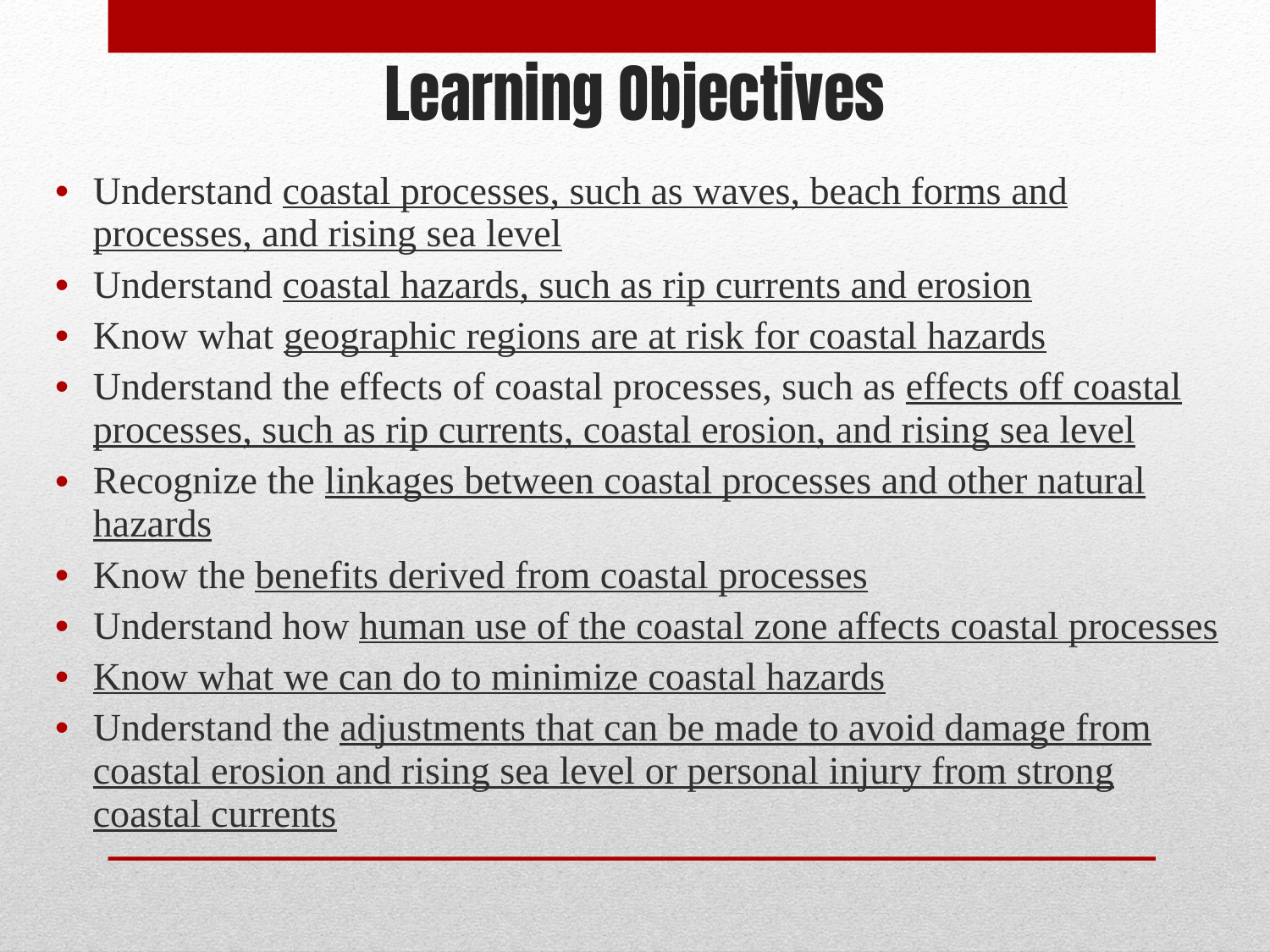

Learning Objectives
Understand coastal processes, such as waves, beach forms and processes, and rising sea level
Understand coastal hazards, such as rip currents and erosion
Know what geographic regions are at risk for coastal hazards
Understand the effects of coastal processes, such as effects off coastal processes, such as rip currents, coastal erosion, and rising sea level
Recognize the linkages between coastal processes and other natural hazards
Know the benefits derived from coastal processes
Understand how human use of the coastal zone affects coastal processes
Know what we can do to minimize coastal hazards
Understand the adjustments that can be made to avoid damage from coastal erosion and rising sea level or personal injury from strong coastal currents